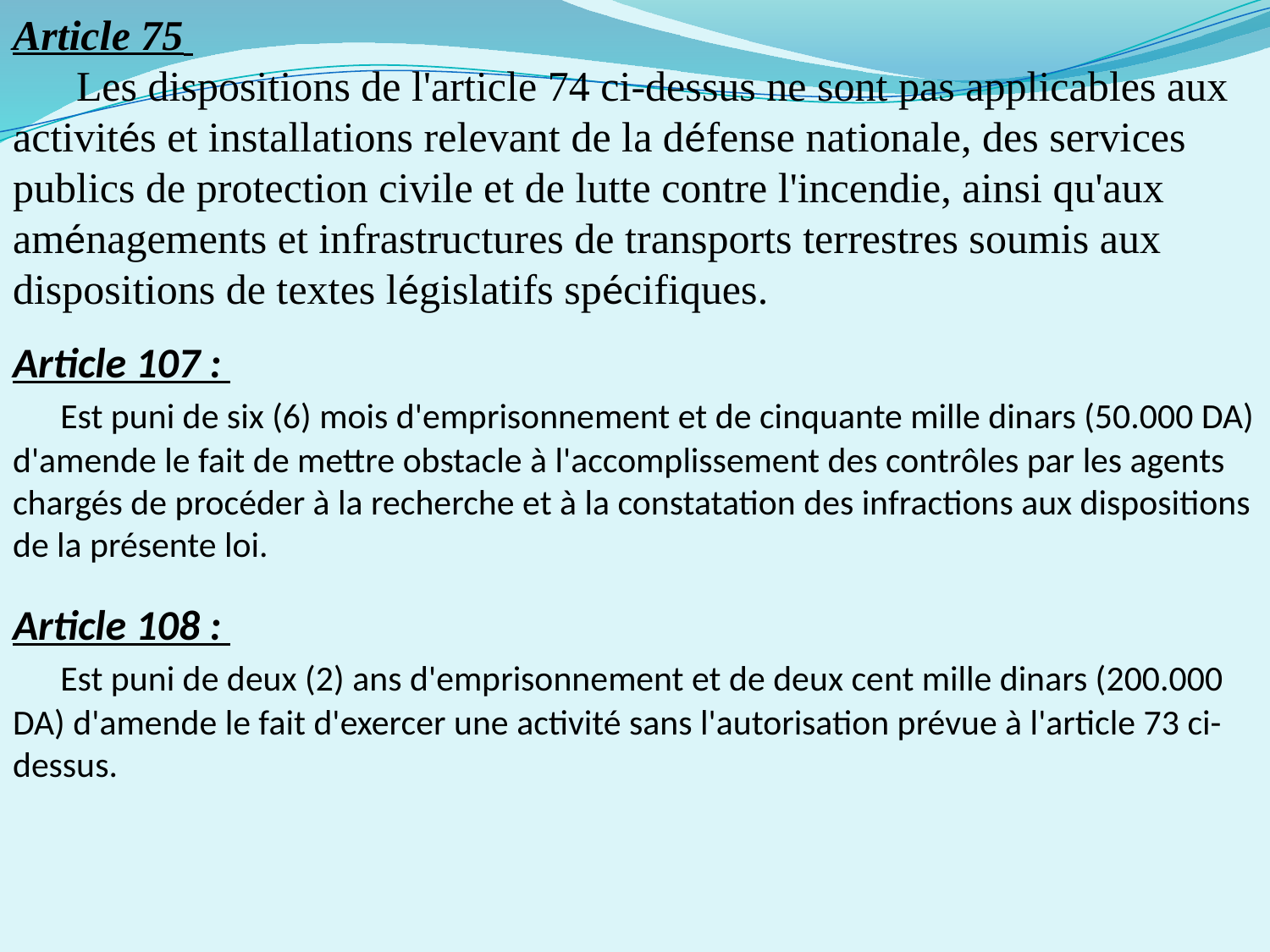

Article 75
      Les dispositions de l'article 74 ci-dessus ne sont pas applicables aux activités et installations relevant de la défense nationale, des services publics de protection civile et de lutte contre l'incendie, ainsi qu'aux aménagements et infrastructures de transports terrestres soumis aux dispositions de textes législatifs spécifiques.
Article 107 :
     Est puni de six (6) mois d'emprisonnement et de cinquante mille dinars (50.000 DA) d'amende le fait de mettre obstacle à l'accomplissement des contrôles par les agents chargés de procéder à la recherche et à la constatation des infractions aux dispositions de la présente loi.

Article 108 :
     Est puni de deux (2) ans d'emprisonnement et de deux cent mille dinars (200.000 DA) d'amende le fait d'exercer une activité sans l'autorisation prévue à l'article 73 ci-dessus.